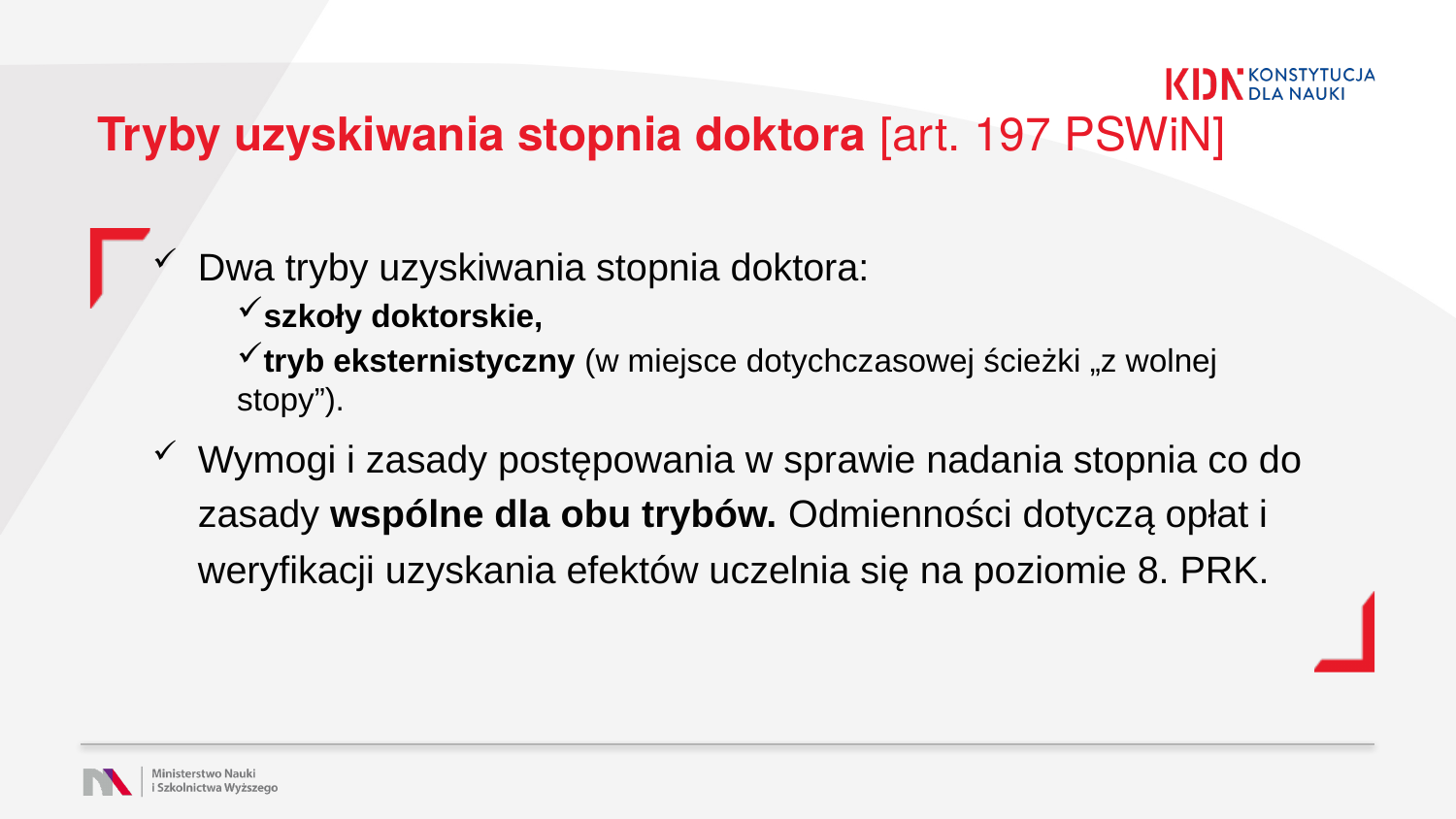

# Tryby uzyskiwania stopnia doktora [art. 197 PSWiN]
Dwa tryby uzyskiwania stopnia doktora:
szkoły doktorskie,
tryb eksternistyczny (w miejsce dotychczasowej ścieżki „z wolnej stopy”).
Wymogi i zasady postępowania w sprawie nadania stopnia co do zasady wspólne dla obu trybów. Odmienności dotyczą opłat i weryfikacji uzyskania efektów uczelnia się na poziomie 8. PRK.